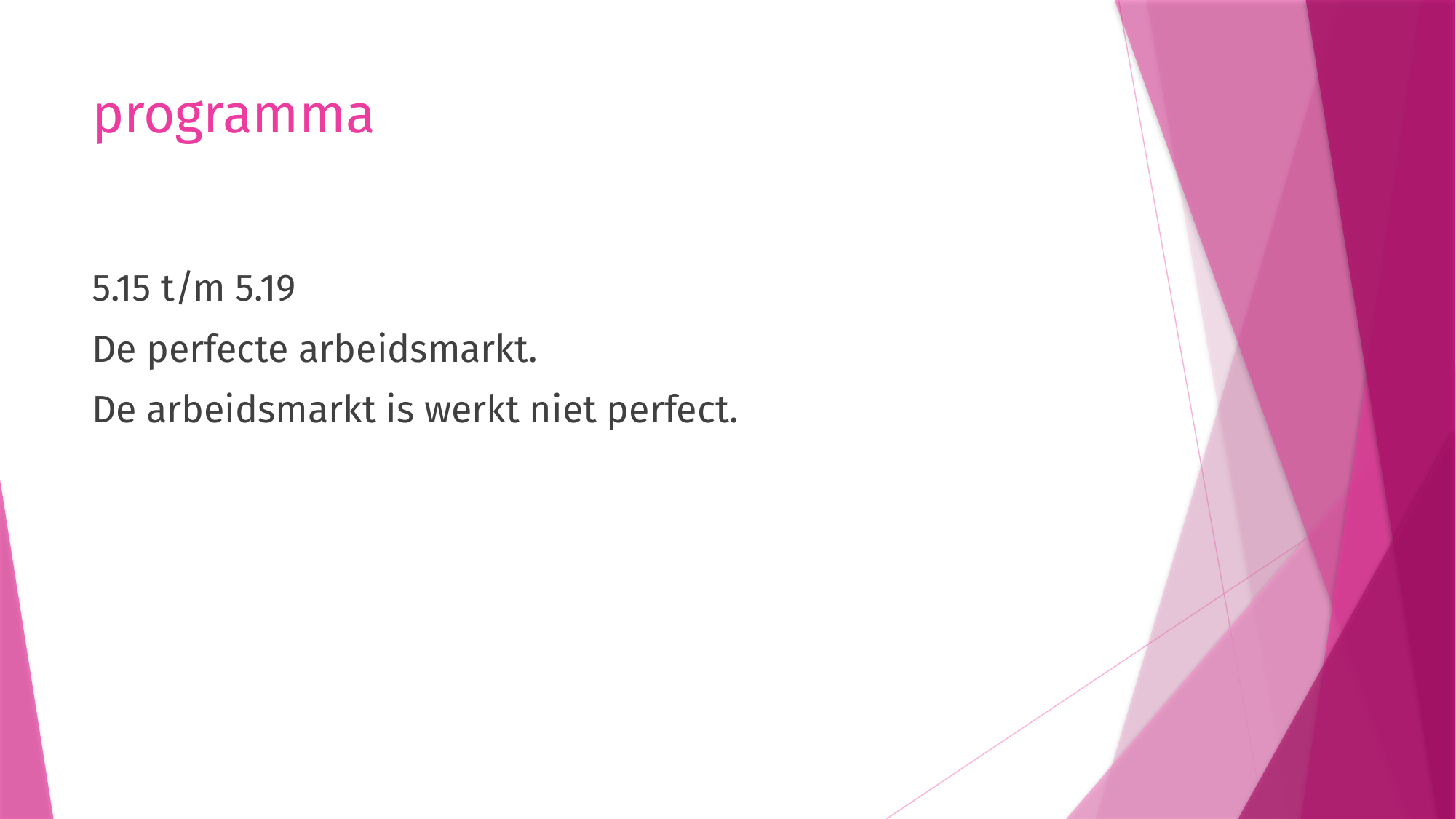

# programma
5.15 t/m 5.19
De perfecte arbeidsmarkt.
De arbeidsmarkt is werkt niet perfect.